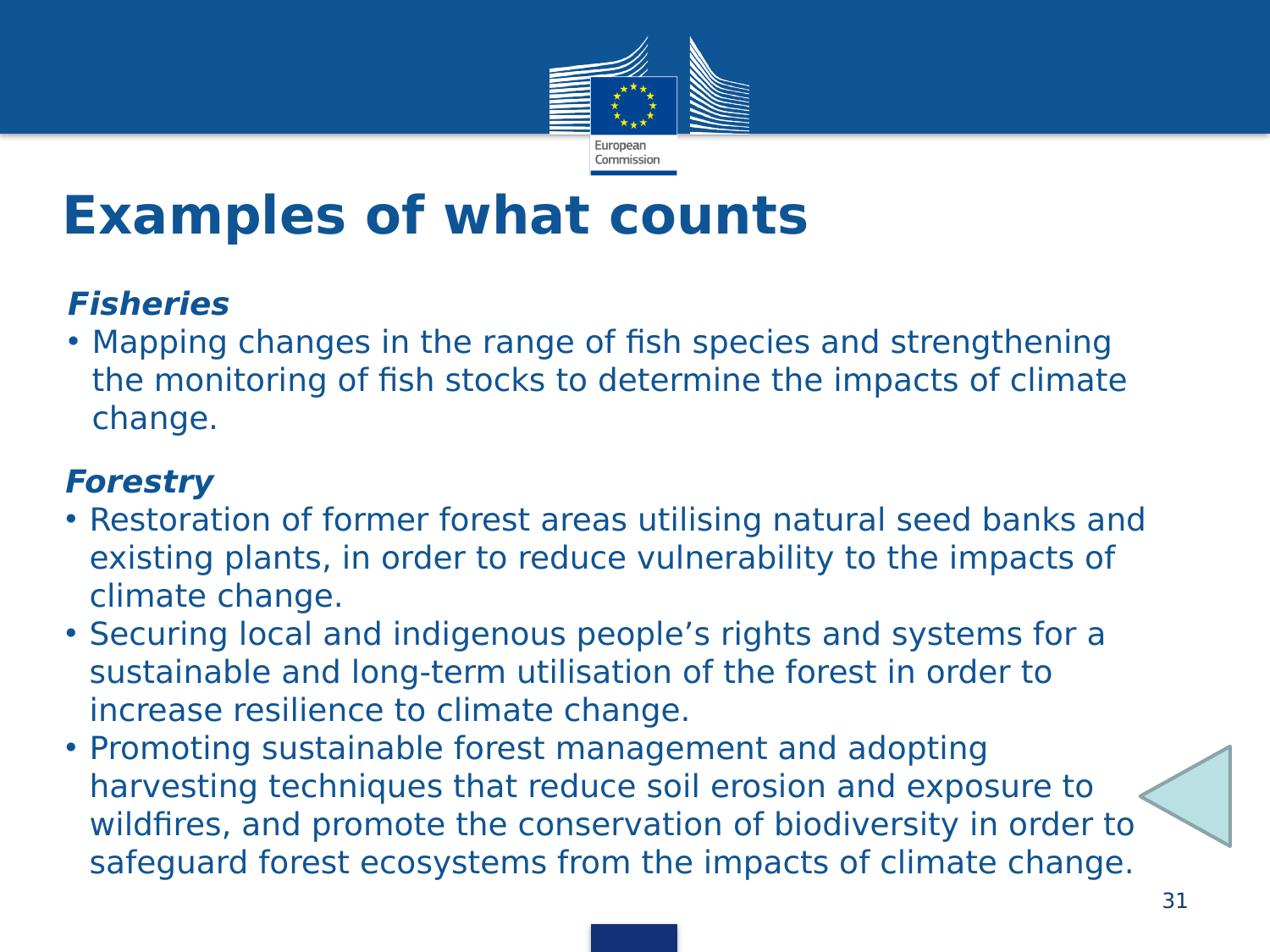

# Examples of what counts
Fisheries
Mapping changes in the range of fish species and strengthening the monitoring of fish stocks to determine the impacts of climate change.
Forestry
Restoration of former forest areas utilising natural seed banks and existing plants, in order to reduce vulnerability to the impacts of climate change.
Securing local and indigenous people’s rights and systems for a sustainable and long-term utilisation of the forest in order to increase resilience to climate change.
Promoting sustainable forest management and adopting harvesting techniques that reduce soil erosion and exposure to wildfires, and promote the conservation of biodiversity in order to safeguard forest ecosystems from the impacts of climate change.